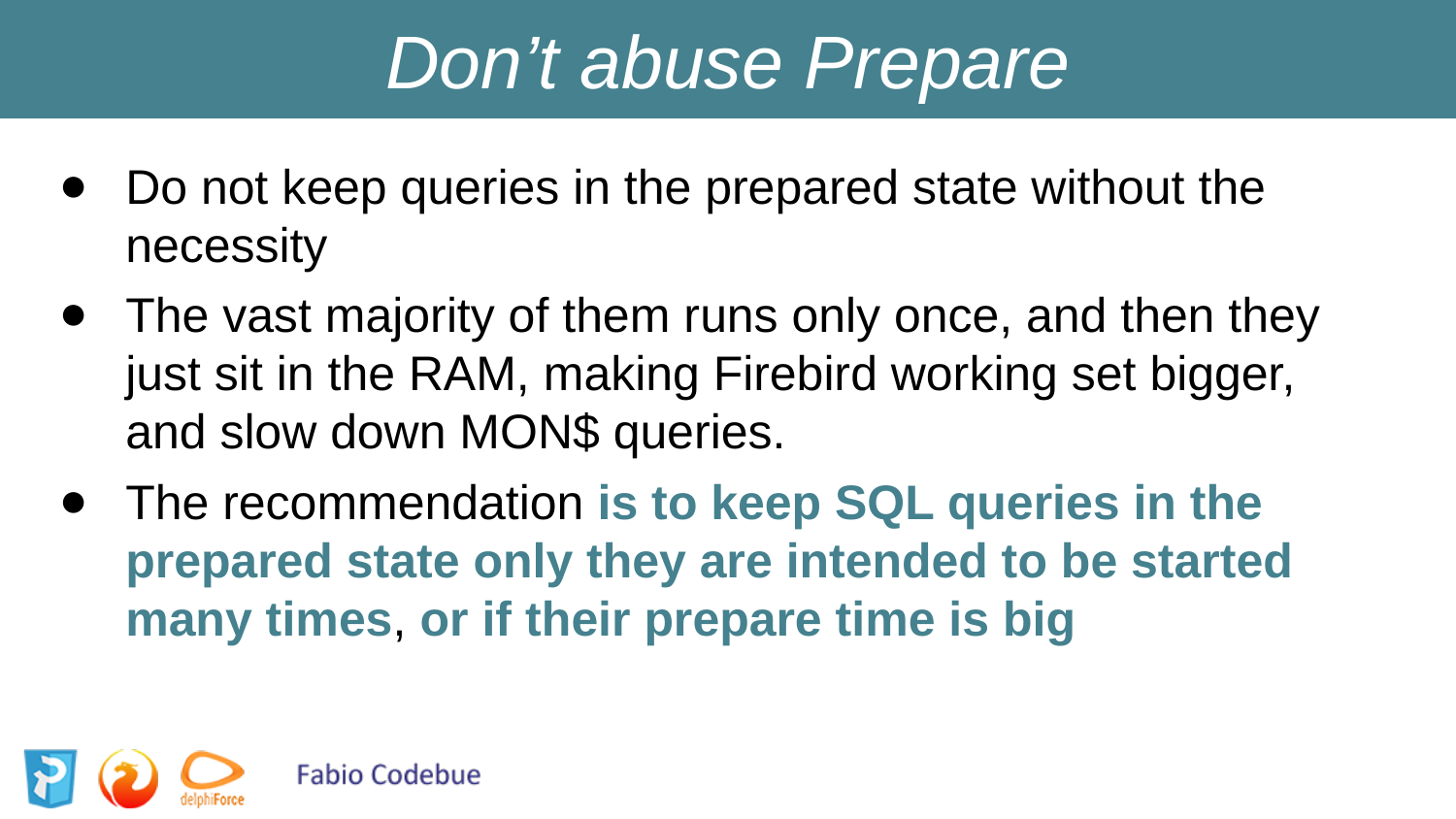

Don’t abuse Prepare
Do not keep queries in the prepared state without the necessity
The vast majority of them runs only once, and then they just sit in the RAM, making Firebird working set bigger, and slow down MON$ queries.
The recommendation is to keep SQL queries in the prepared state only they are intended to be started many times, or if their prepare time is big